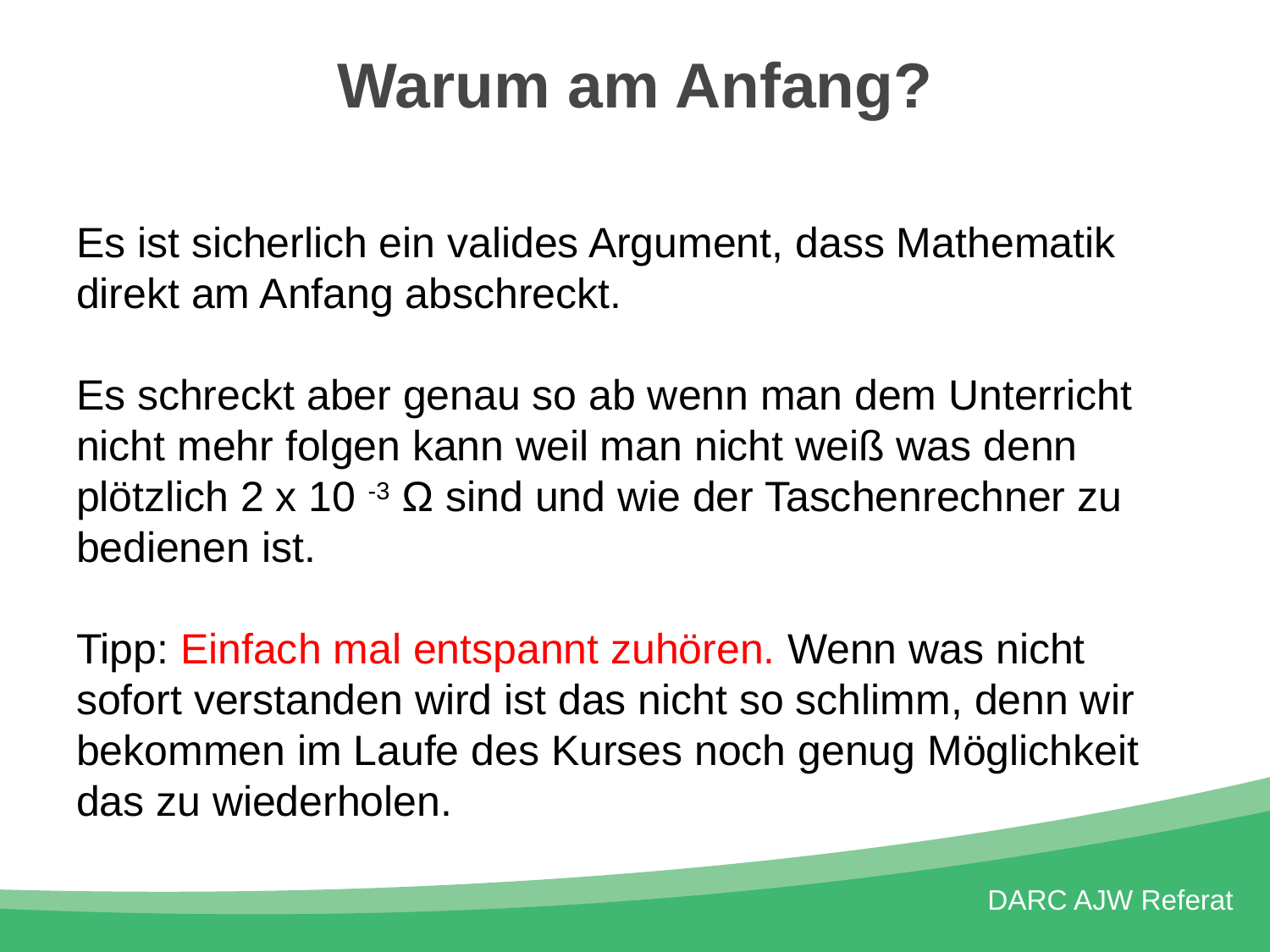

# Warum am Anfang?

Es ist sicherlich ein valides Argument, dass Mathematik direkt am Anfang abschreckt.
Es schreckt aber genau so ab wenn man dem Unterricht nicht mehr folgen kann weil man nicht weiß was denn plötzlich 2 x 10 -3 Ω sind und wie der Taschenrechner zu bedienen ist.
Tipp: Einfach mal entspannt zuhören. Wenn was nicht sofort verstanden wird ist das nicht so schlimm, denn wir bekommen im Laufe des Kurses noch genug Möglichkeit das zu wiederholen.